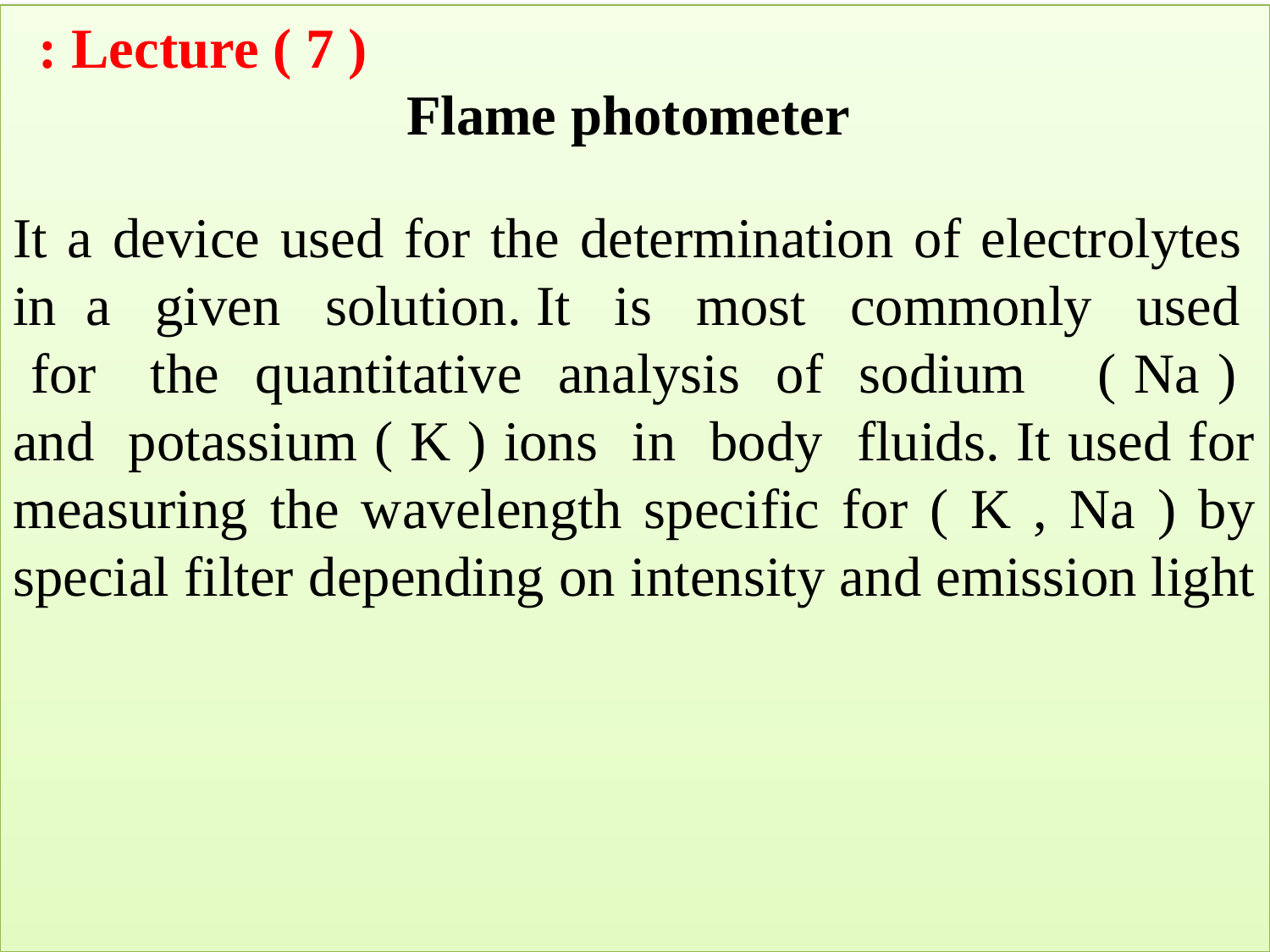

Lecture ( 7 ) :
Flame photometer

It a device used for the determination of electrolytes in  a   given   solution. It   is   most   commonly   used   for   the  quantitative  analysis  of  sodium    ( Na )  and  potassium ( K ) ions  in  body  fluids. It used for measuring the wavelength specific for ( K , Na ) by special filter depending on intensity and emission light